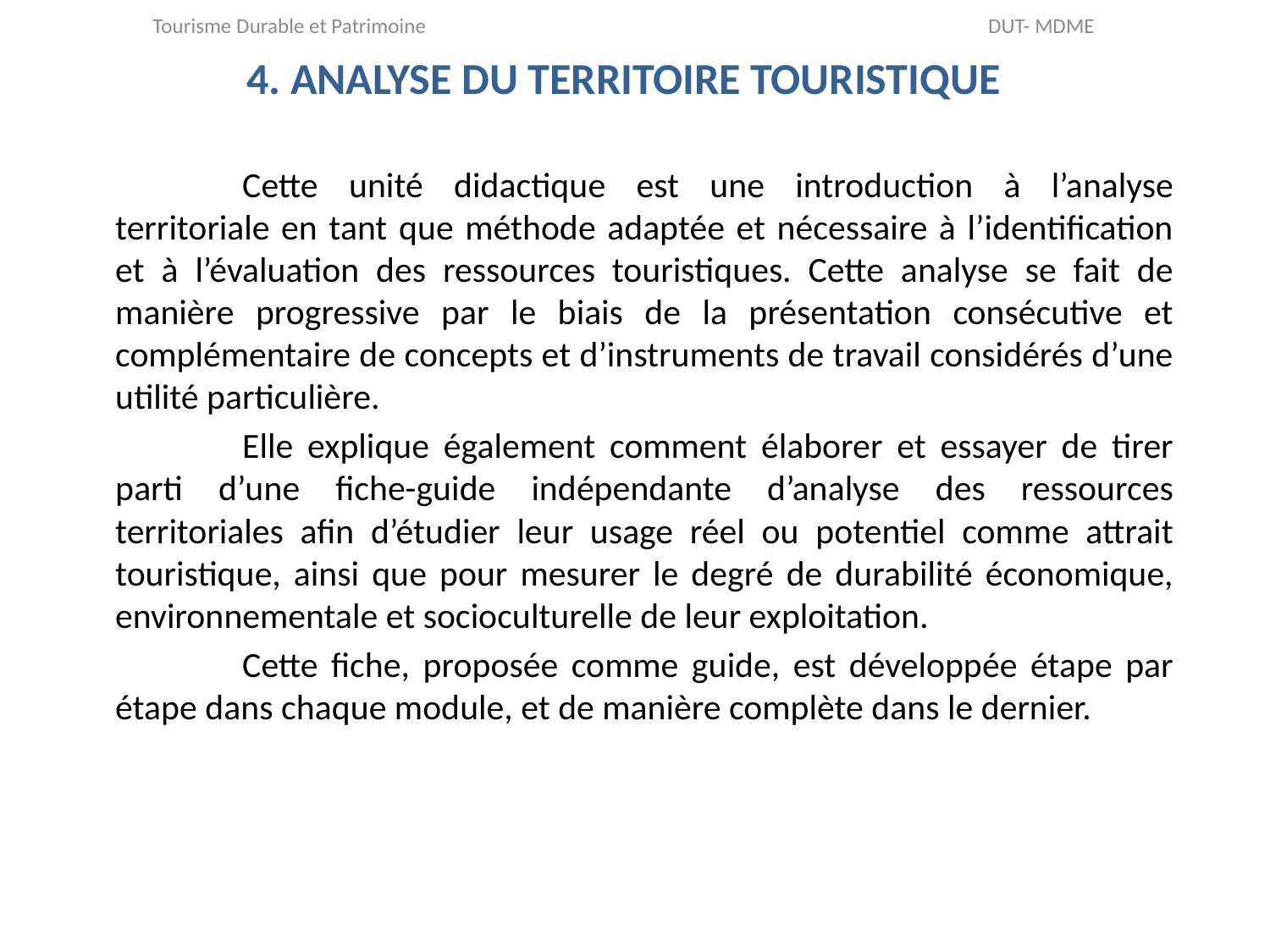

Tourisme Durable et Patrimoine                                                                                                                    DUT- MDME
# 4. Analyse du territoire touristique

		Cette unité didactique est une introduction à l’analyse territoriale en tant que méthode adaptée et nécessaire à l’identification et à l’évaluation des ressources touristiques. Cette analyse se fait de manière progressive par le biais de la présentation consécutive et complémentaire de concepts et d’instruments de travail considérés d’une utilité particulière.
		Elle explique également comment élaborer et essayer de tirer parti d’une fiche-guide indépendante d’analyse des ressources territoriales afin d’étudier leur usage réel ou potentiel comme attrait touristique, ainsi que pour mesurer le degré de durabilité économique, environnementale et socioculturelle de leur exploitation.
		Cette fiche, proposée comme guide, est développée étape par étape dans chaque module, et de manière complète dans le dernier.